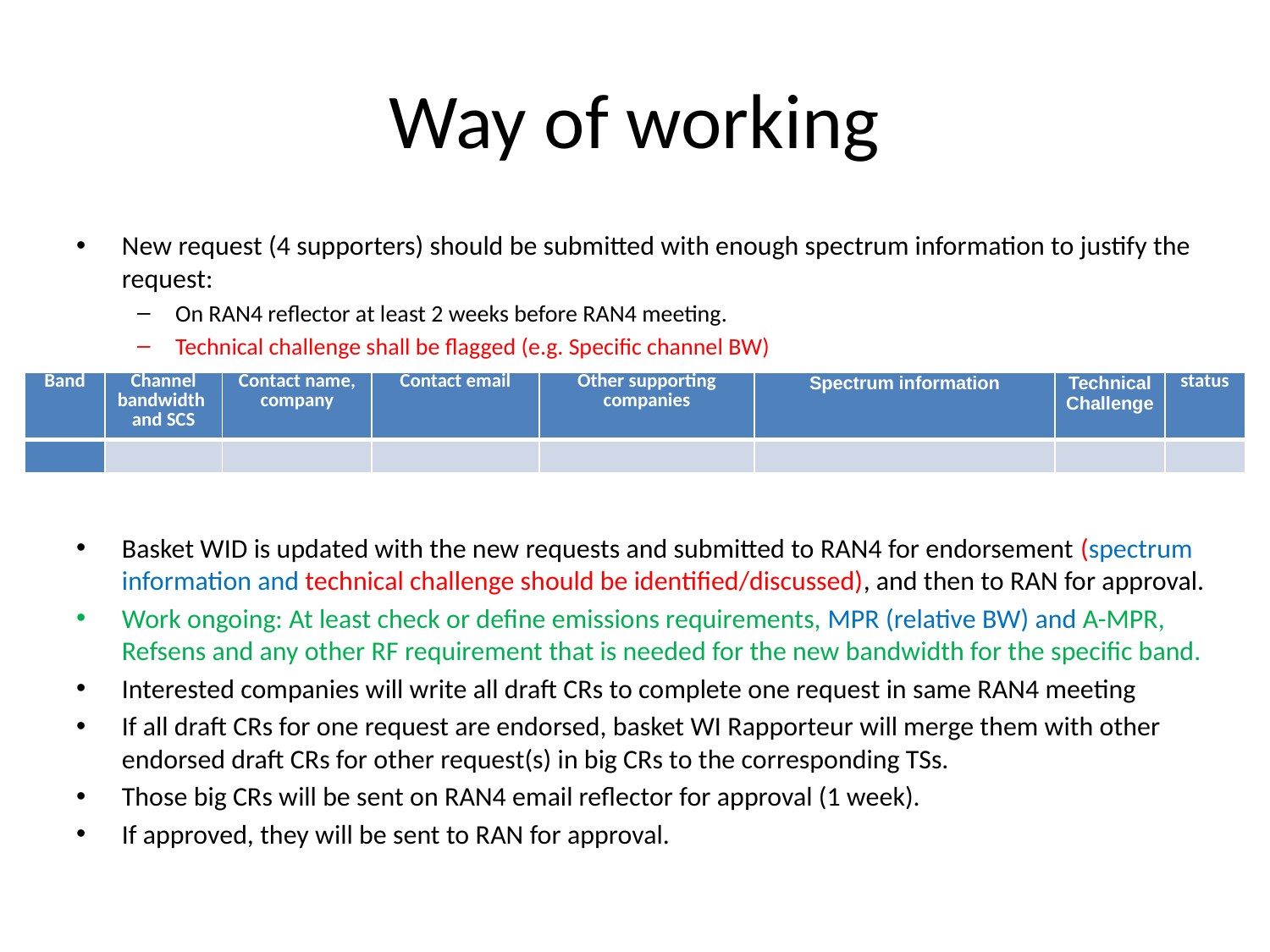

# Way of working
New request (4 supporters) should be submitted with enough spectrum information to justify the request:
On RAN4 reflector at least 2 weeks before RAN4 meeting.
Technical challenge shall be flagged (e.g. Specific channel BW)

Basket WID is updated with the new requests and submitted to RAN4 for endorsement (spectrum information and technical challenge should be identified/discussed), and then to RAN for approval.
Work ongoing: At least check or define emissions requirements, MPR (relative BW) and A-MPR, Refsens and any other RF requirement that is needed for the new bandwidth for the specific band.
Interested companies will write all draft CRs to complete one request in same RAN4 meeting
If all draft CRs for one request are endorsed, basket WI Rapporteur will merge them with other endorsed draft CRs for other request(s) in big CRs to the corresponding TSs.
Those big CRs will be sent on RAN4 email reflector for approval (1 week).
If approved, they will be sent to RAN for approval.
| Band | Channel bandwidth and SCS | Contact name, company | Contact email | Other supporting companies | Spectrum information | Technical Challenge | status |
| --- | --- | --- | --- | --- | --- | --- | --- |
|  |  |  |  |  |  |  |  |